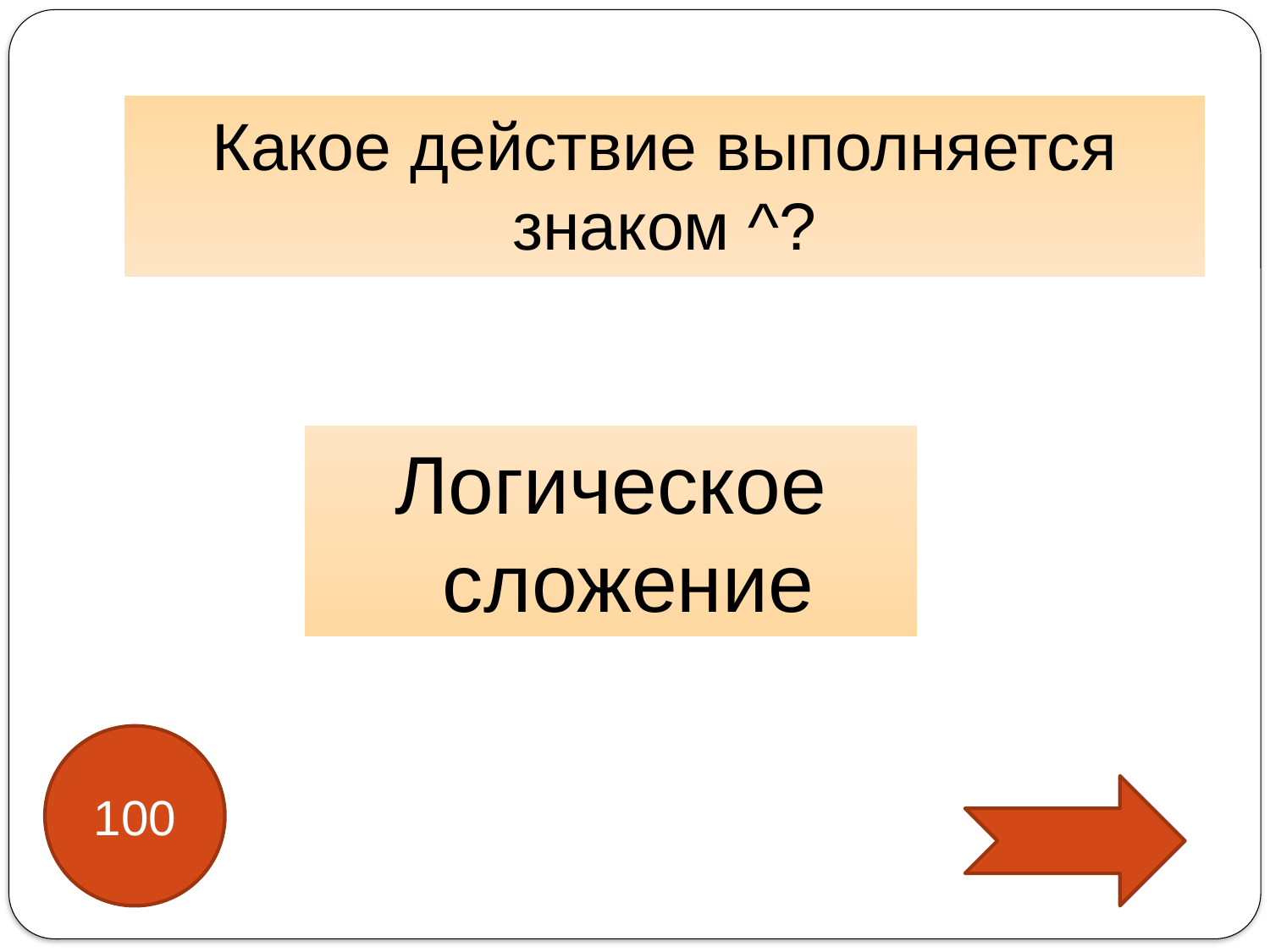

#
Какое действие выполняется знаком ^?

Логическое сложение
100